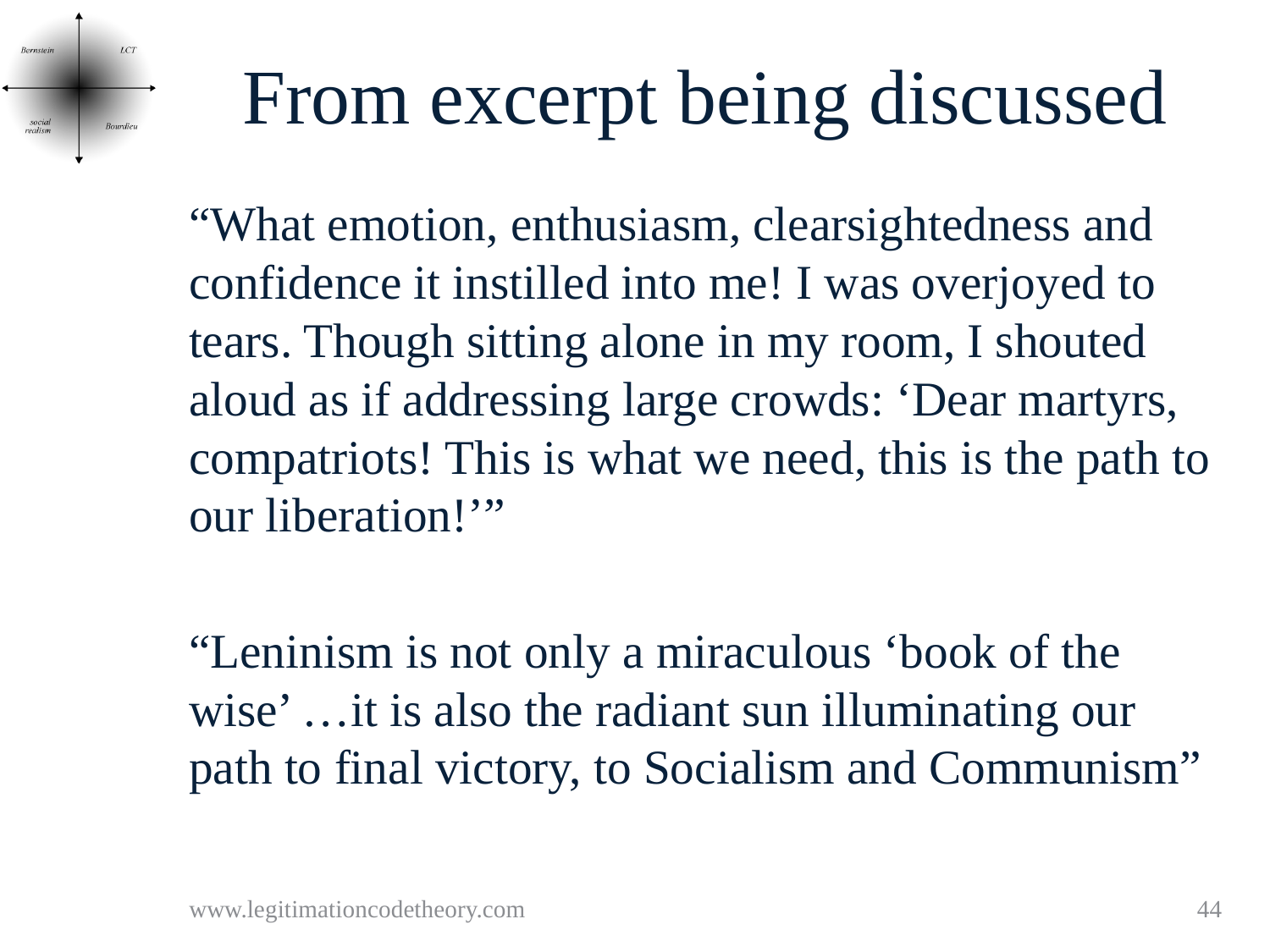

# From excerpt being discussed

“What emotion, enthusiasm, clearsightedness and confidence it instilled into me! I was overjoyed to tears. Though sitting alone in my room, I shouted aloud as if addressing large crowds: ‘Dear martyrs, compatriots! This is what we need, this is the path to our liberation!’”

“Leninism is not only a miraculous ‘book of the wise’ …it is also the radiant sun illuminating our path to final victory, to Socialism and Communism”

www.legitimationcodetheory.com
44